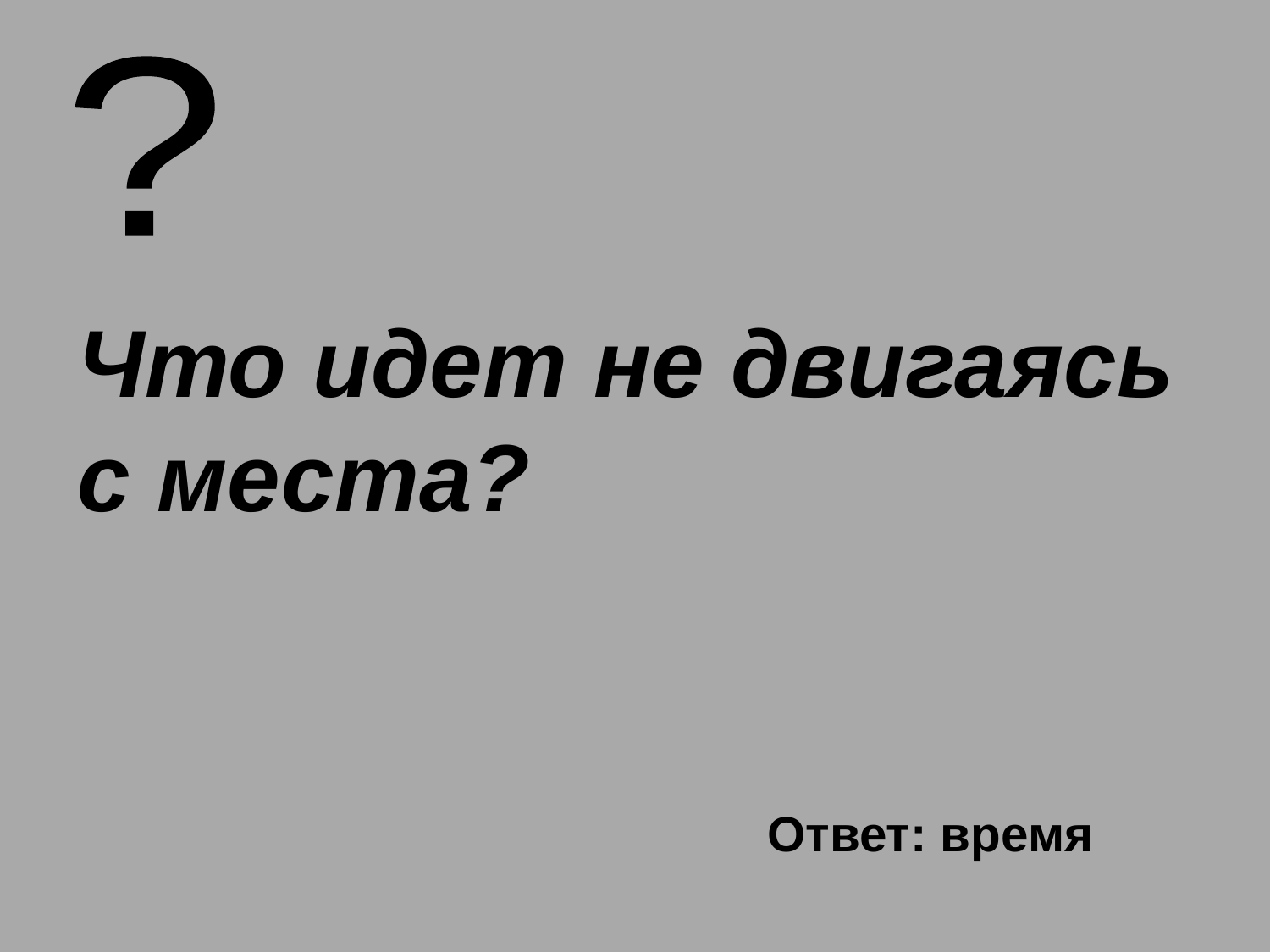

?
Что идет не двигаясь с места?
Ответ: время